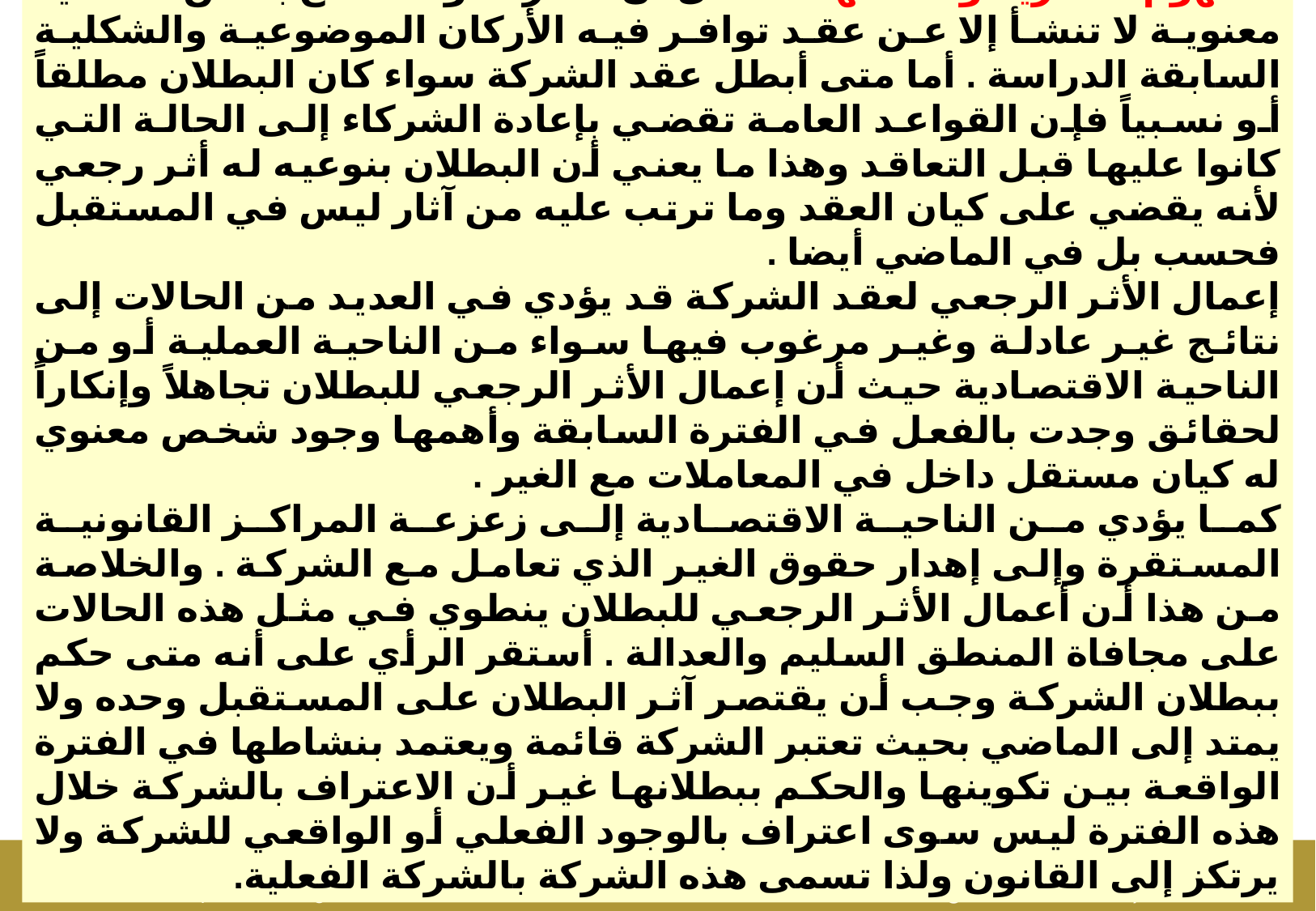

نظرية الشركة الفعلية
مفهوم النظرية وأساسها : الأصل أن الشركة وما تتمتع به من شخصية معنوية لا تنشأ إلا عن عقد توافر فيه الأركان الموضوعية والشكلية السابقة الدراسة . أما متى أبطل عقد الشركة سواء كان البطلان مطلقاً أو نسبياً فإن القواعد العامة تقضي بإعادة الشركاء إلى الحالة التي كانوا عليها قبل التعاقد وهذا ما يعني أن البطلان بنوعيه له أثر رجعي لأنه يقضي على كيان العقد وما ترتب عليه من آثار ليس في المستقبل فحسب بل في الماضي أيضا .
إعمال الأثر الرجعي لعقد الشركة قد يؤدي في العديد من الحالات إلى نتائج غير عادلة وغير مرغوب فيها سواء من الناحية العملية أو من الناحية الاقتصادية حيث أن إعمال الأثر الرجعي للبطلان تجاهلاً وإنكاراً لحقائق وجدت بالفعل في الفترة السابقة وأهمها وجود شخص معنوي له كيان مستقل داخل في المعاملات مع الغير .
كما يؤدي من الناحية الاقتصادية إلى زعزعة المراكز القانونية المستقرة وإلى إهدار حقوق الغير الذي تعامل مع الشركة . والخلاصة من هذا أن أعمال الأثر الرجعي للبطلان ينطوي في مثل هذه الحالات على مجافاة المنطق السليم والعدالة . أستقر الرأي على أنه متى حكم ببطلان الشركة وجب أن يقتصر آثر البطلان على المستقبل وحده ولا يمتد إلى الماضي بحيث تعتبر الشركة قائمة ويعتمد بنشاطها في الفترة الواقعة بين تكوينها والحكم ببطلانها غير أن الاعتراف بالشركة خلال هذه الفترة ليس سوى اعتراف بالوجود الفعلي أو الواقعي للشركة ولا يرتكز إلى القانون ولذا تسمى هذه الشركة بالشركة الفعلية.
.